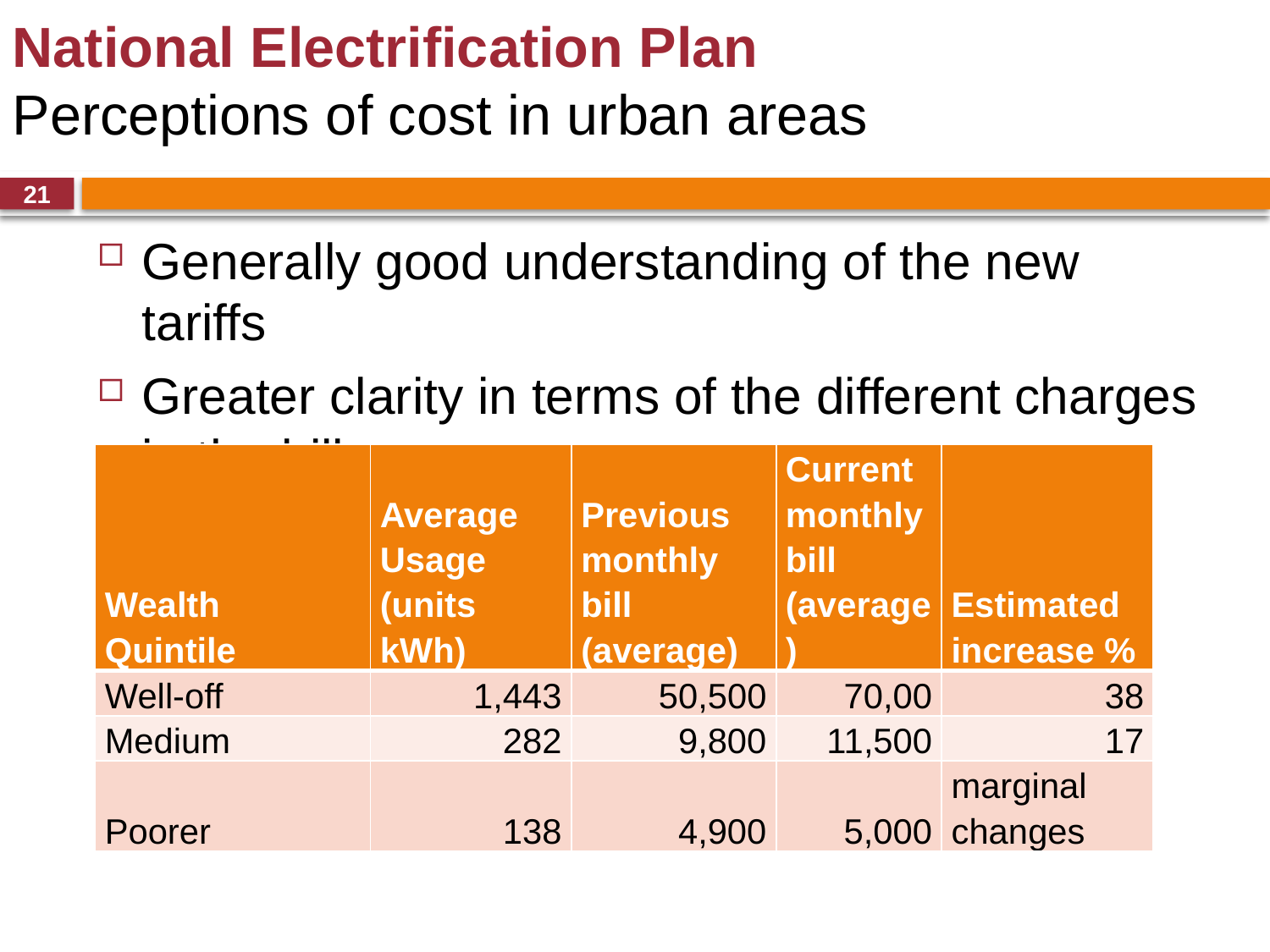

# National Electrification Plan Perceptions of cost in urban areas
21
Generally good understanding of the new tariffs
Greater clarity in terms of the different charges in the bill

| Wealth Quintile | Average Usage (units kWh) | Previous monthly bill (average) | Current monthly bill (average) | Estimated increase % |
| --- | --- | --- | --- | --- |
| Well-off | 1,443 | 50,500 | 70,00 | 38 |
| Medium | 282 | 9,800 | 11,500 | 17 |
| Poorer | 138 | 4,900 | 5,000 | marginal changes |